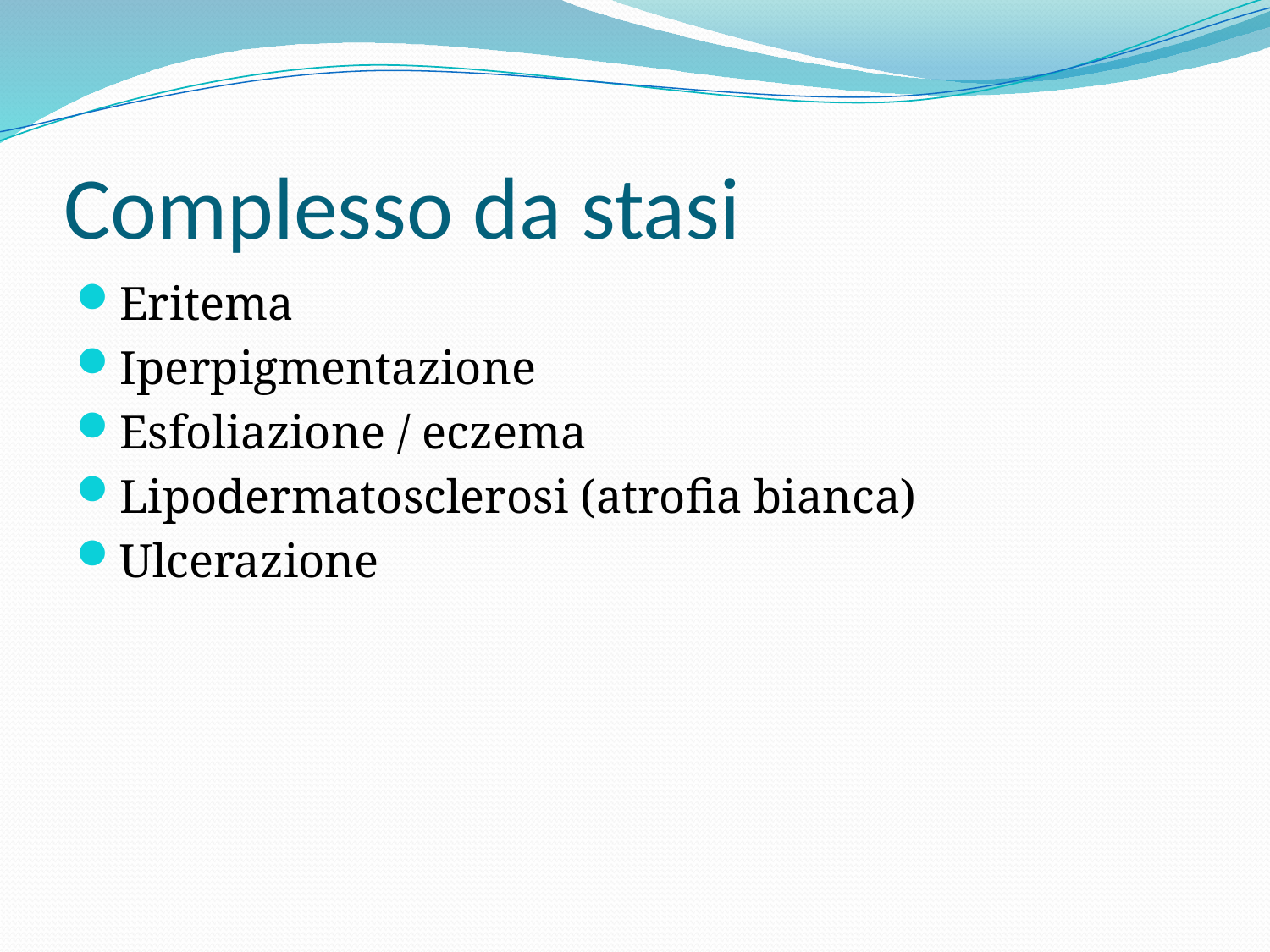

# Complesso da stasi
Eritema
Iperpigmentazione
Esfoliazione / eczema
Lipodermatosclerosi (atrofia bianca)
Ulcerazione